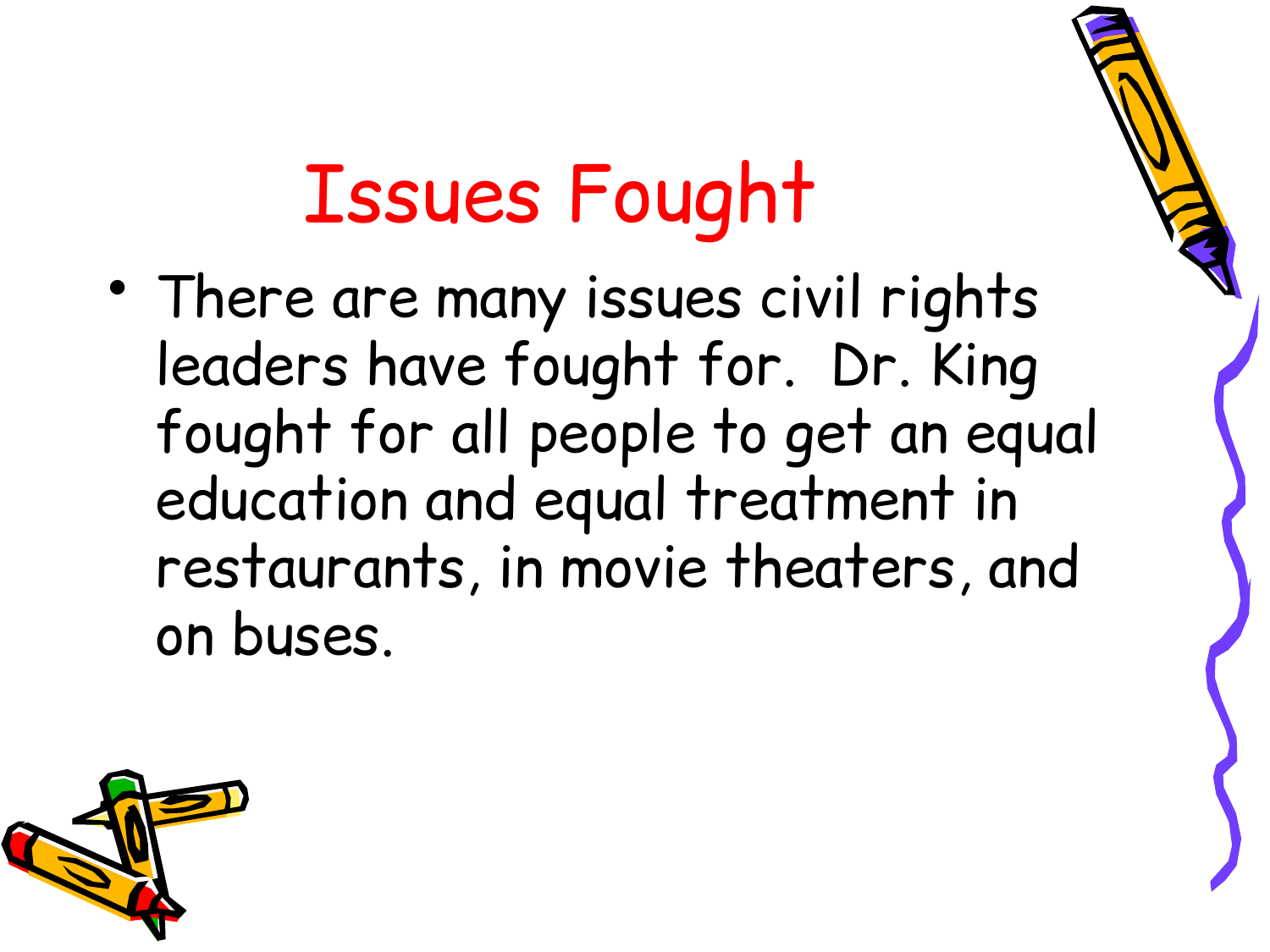

# Issues Fought
There are many issues civil rights leaders have fought for.  Dr. King  fought for all people to get an equal education and equal treatment in restaurants, in movie theaters, and on buses.